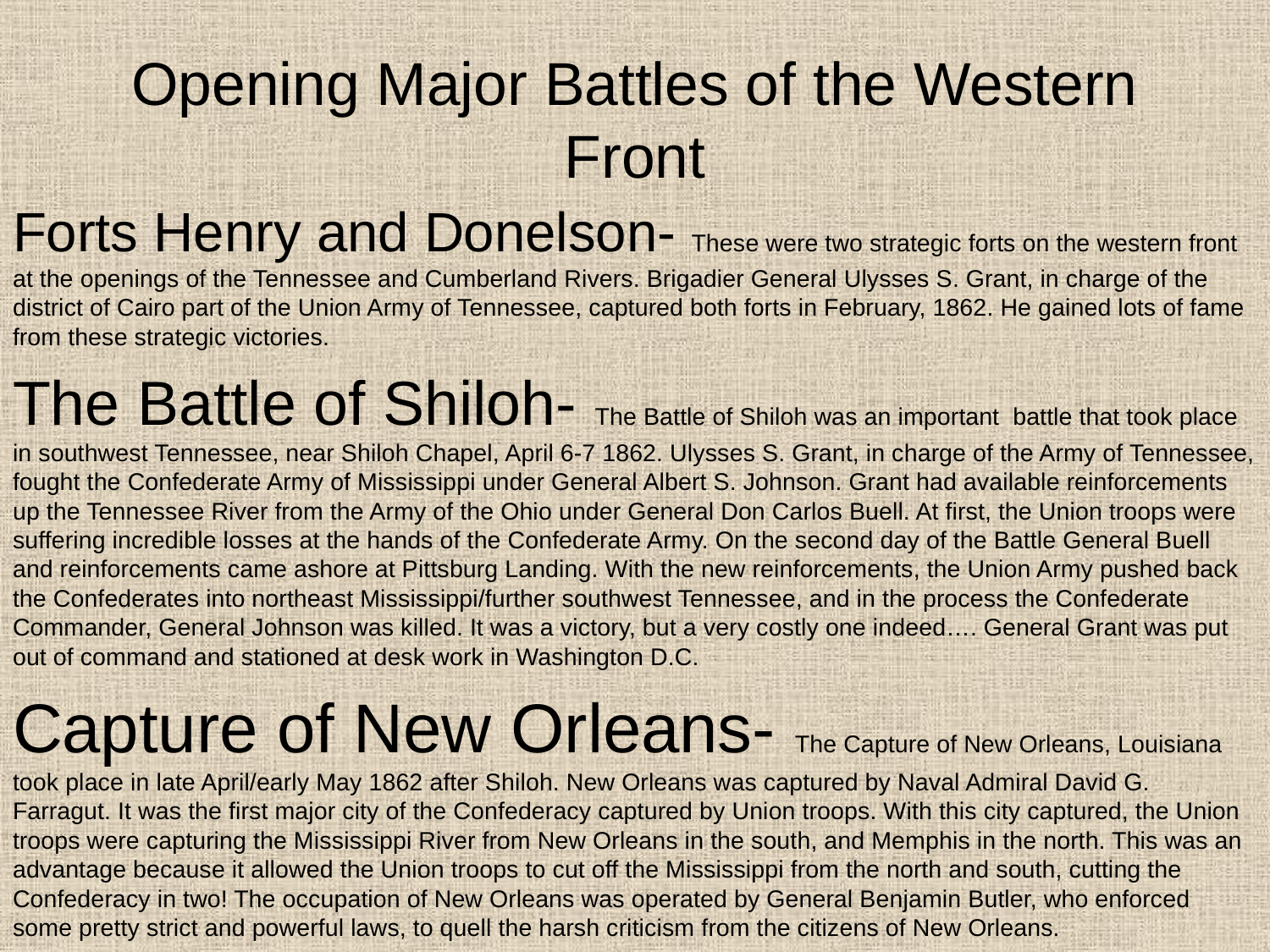

# Opening Major Battles of the Western Front
Forts Henry and Donelson- These were two strategic forts on the western front at the openings of the Tennessee and Cumberland Rivers. Brigadier General Ulysses S. Grant, in charge of the district of Cairo part of the Union Army of Tennessee, captured both forts in February, 1862. He gained lots of fame from these strategic victories.
The Battle of Shiloh- The Battle of Shiloh was an important  battle that took place in southwest Tennessee, near Shiloh Chapel, April 6-7 1862. Ulysses S. Grant, in charge of the Army of Tennessee, fought the Confederate Army of Mississippi under General Albert S. Johnson. Grant had available reinforcements up the Tennessee River from the Army of the Ohio under General Don Carlos Buell. At first, the Union troops were suffering incredible losses at the hands of the Confederate Army. On the second day of the Battle General Buell and reinforcements came ashore at Pittsburg Landing. With the new reinforcements, the Union Army pushed back the Confederates into northeast Mississippi/further southwest Tennessee, and in the process the Confederate Commander, General Johnson was killed. It was a victory, but a very costly one indeed…. General Grant was put out of command and stationed at desk work in Washington D.C.
Capture of New Orleans- The Capture of New Orleans, Louisiana took place in late April/early May 1862 after Shiloh. New Orleans was captured by Naval Admiral David G. Farragut. It was the first major city of the Confederacy captured by Union troops. With this city captured, the Union troops were capturing the Mississippi River from New Orleans in the south, and Memphis in the north. This was an advantage because it allowed the Union troops to cut off the Mississippi from the north and south, cutting the Confederacy in two! The occupation of New Orleans was operated by General Benjamin Butler, who enforced some pretty strict and powerful laws, to quell the harsh criticism from the citizens of New Orleans.